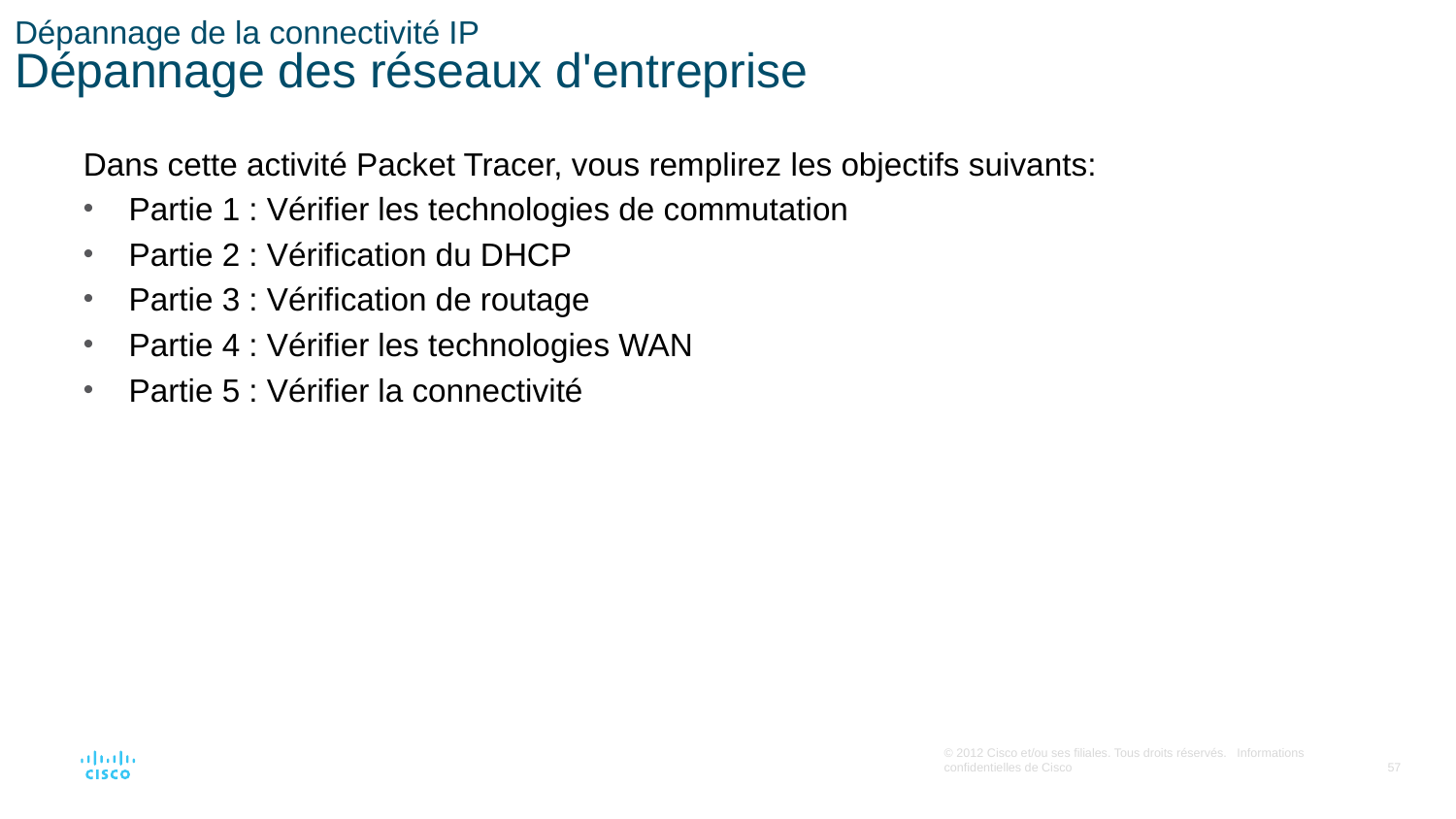

# Dépannage de la connectivité IP Dépannage des réseaux d'entreprise
Dans cette activité Packet Tracer, vous remplirez les objectifs suivants:
Partie 1 : Vérifier les technologies de commutation
Partie 2 : Vérification du DHCP
Partie 3 : Vérification de routage
Partie 4 : Vérifier les technologies WAN
Partie 5 : Vérifier la connectivité